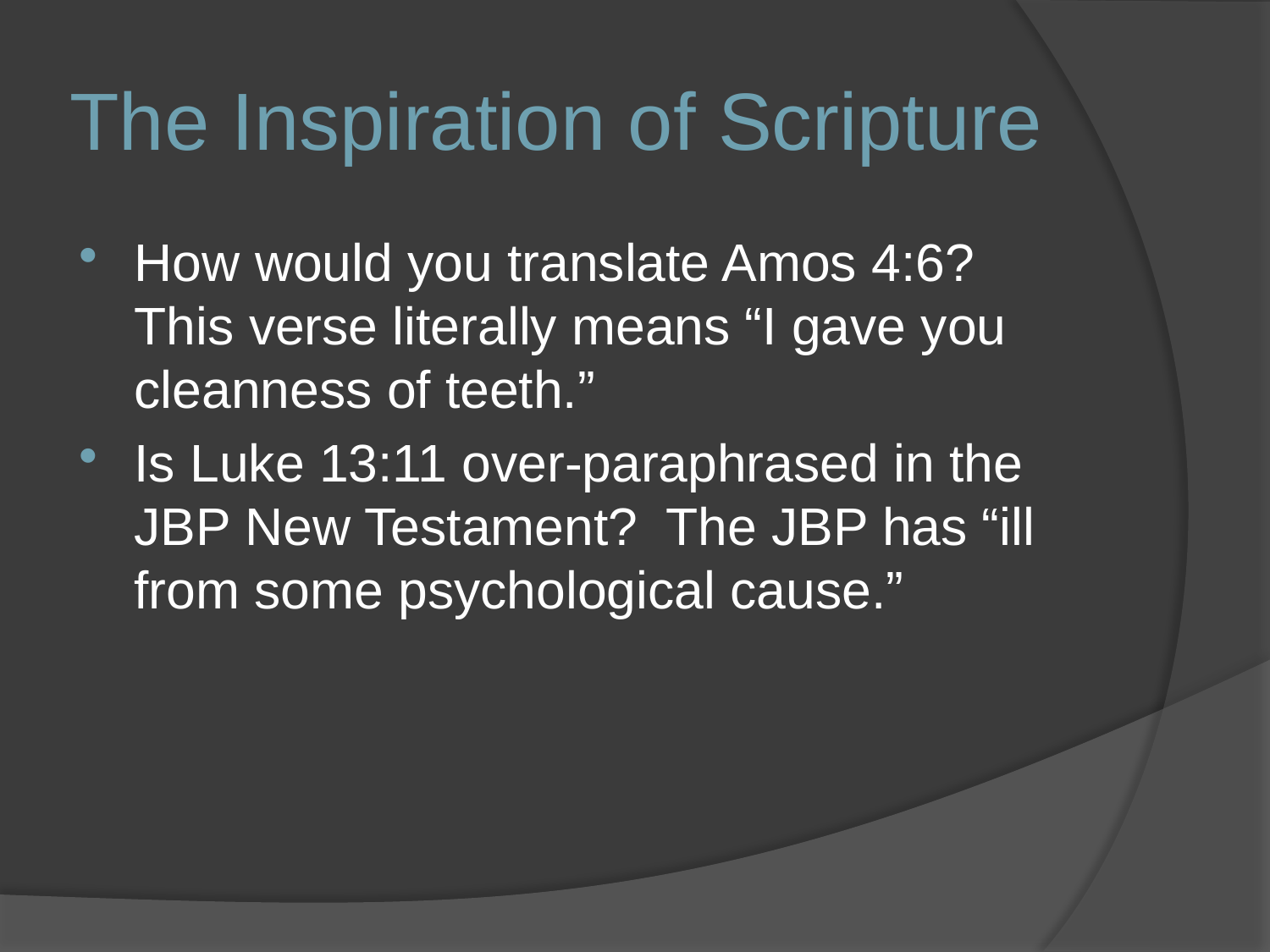

# The Inspiration of Scripture
How would you translate Amos 4:6?  This verse literally means “I gave you cleanness of teeth.”
Is Luke 13:11 over-paraphrased in the JBP New Testament?  The JBP has “ill from some psychological cause.”